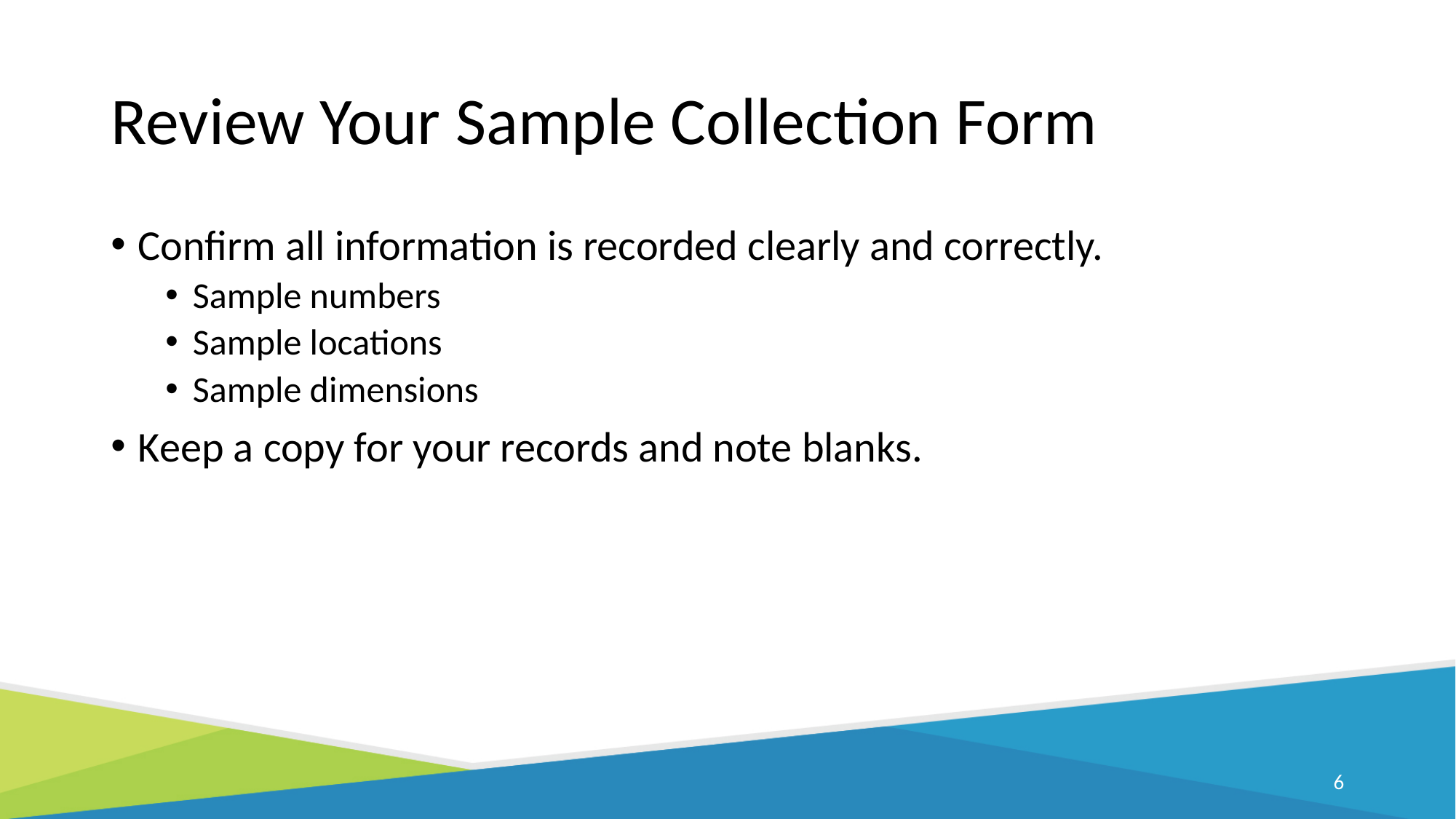

# Review Your Sample Collection Form
Confirm all information is recorded clearly and correctly.
Sample numbers
Sample locations
Sample dimensions
Keep a copy for your records and note blanks.
6